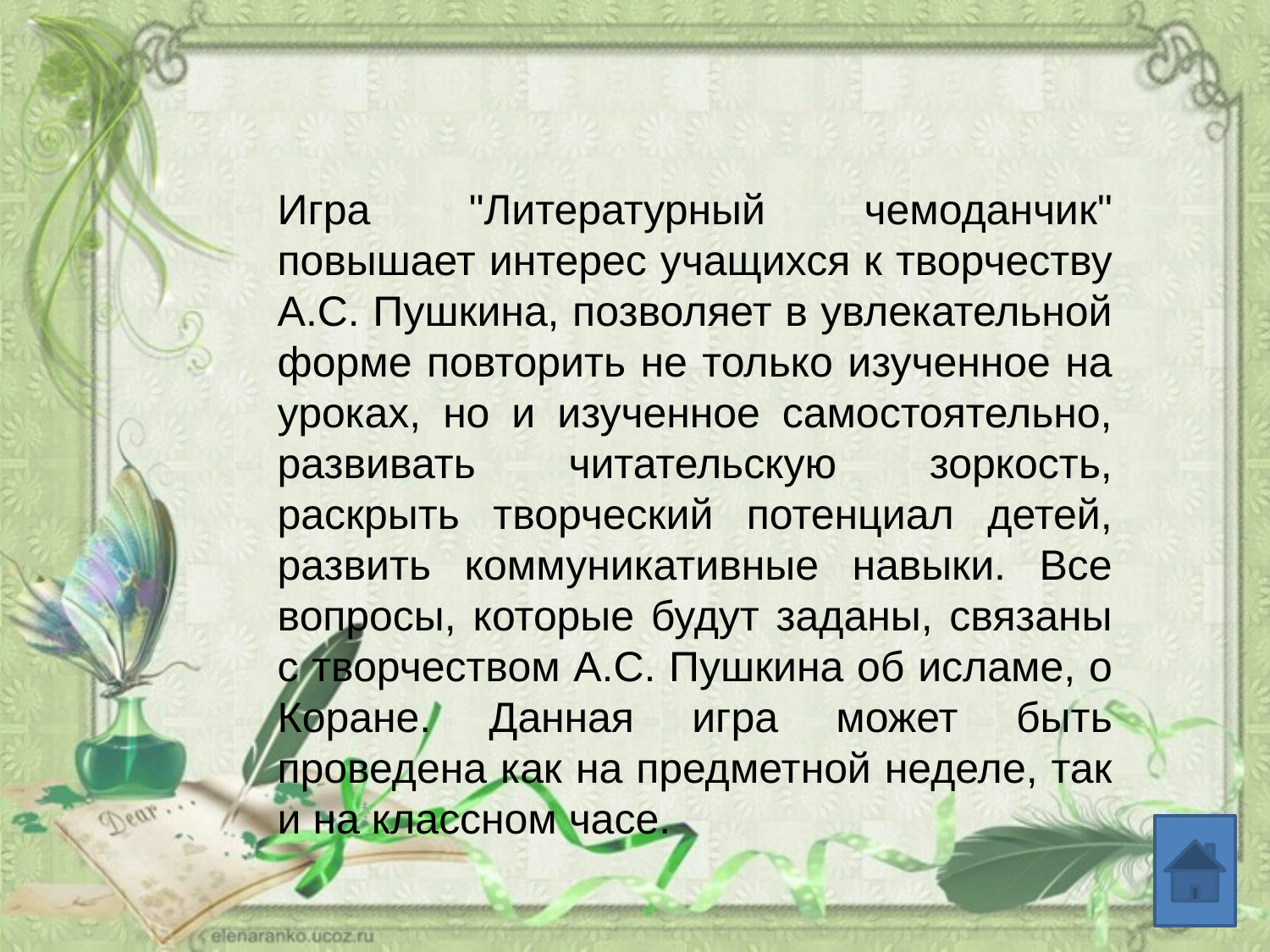

Игра "Литературный чемоданчик" повышает интерес учащихся к творчеству А.С. Пушкина, позволяет в увлекательной форме повторить не только изученное на уроках, но и изученное самостоятельно, развивать читательскую зоркость, раскрыть творческий потенциал детей, развить коммуникативные навыки. Все вопросы, которые будут заданы, связаны с творчеством А.С. Пушкина об исламе, о Коране. Данная игра может быть проведена как на предметной неделе, так и на классном часе.